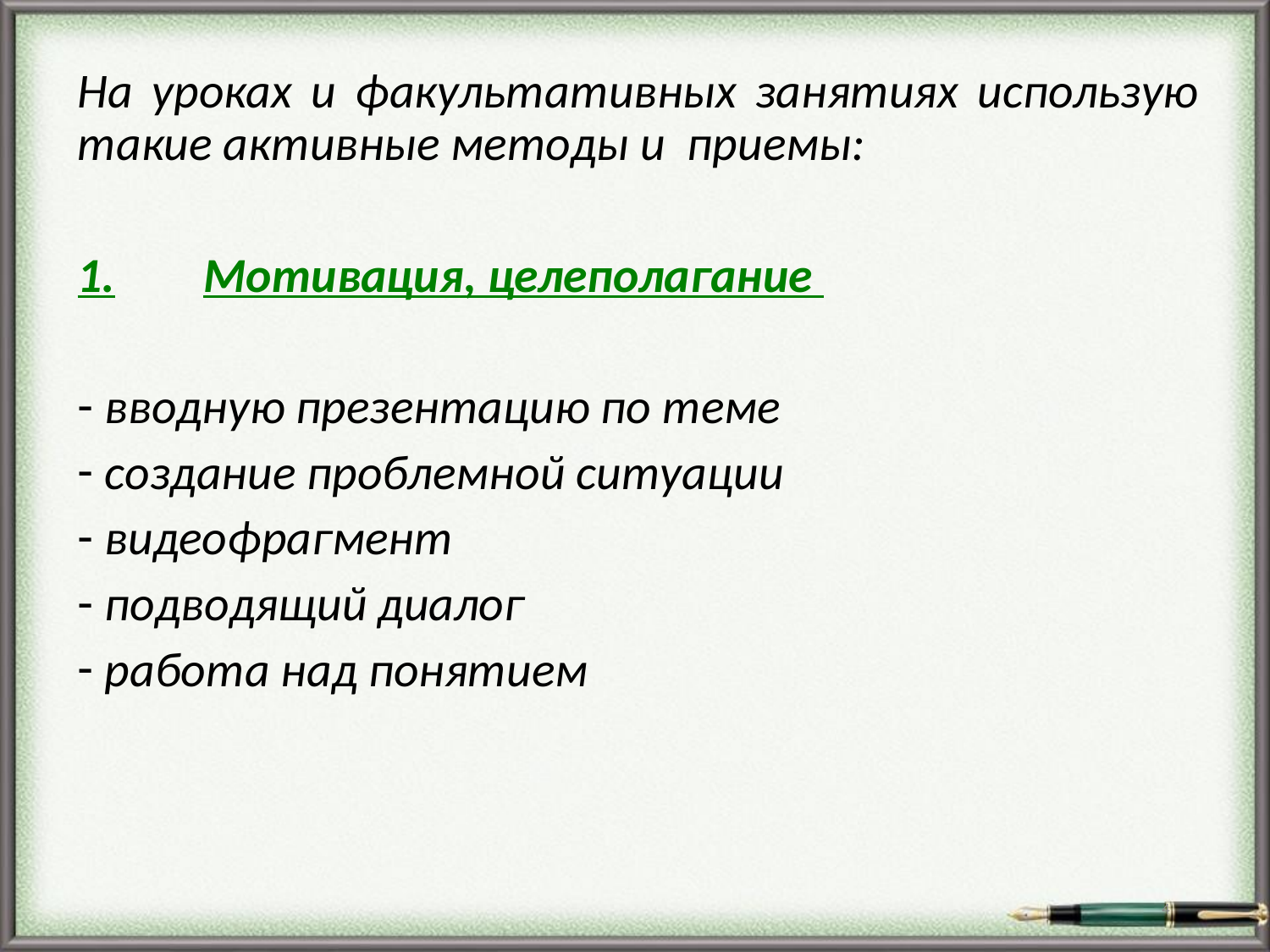

На уроках и факультативных занятиях использую такие активные методы и  приемы:

1.	Мотивация, целеполагание

 вводную презентацию по теме
 создание проблемной ситуации
 видеофрагмент
 подводящий диалог
 работа над понятием

4